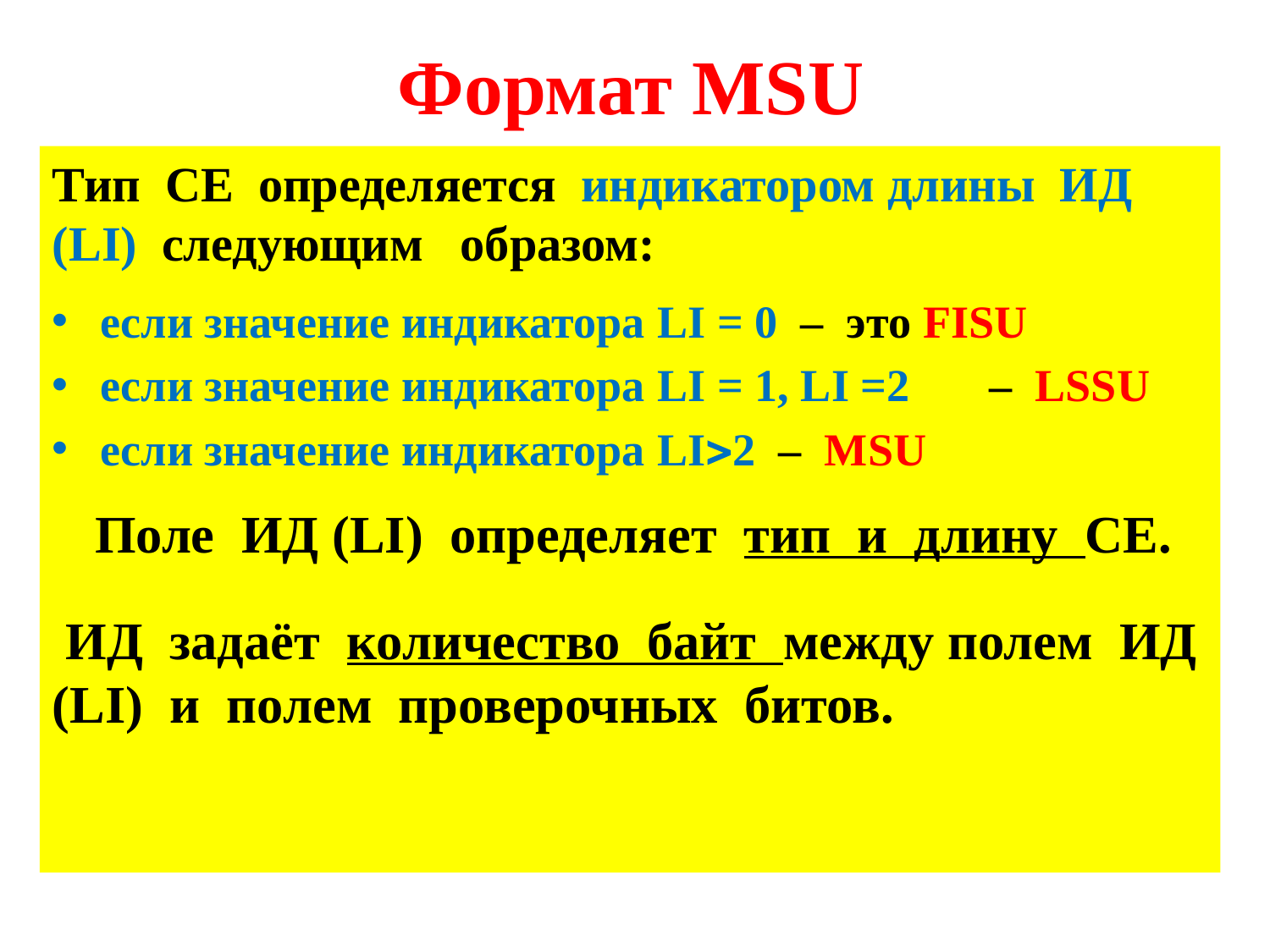

# Формат MSU
Тип  СЕ  определяется  индикатором длины  ИД (LI)  следующим   образом:
если значение индикатора LI = 0  –  это FISU
если значение индикатора LI = 1, LI =2	–  LSSU
если значение индикатора LI>2  –  MSU
   Поле  ИД (LI)  определяет  тип  и  длину  СЕ.
 ИД  задаёт  количество  байт  между полем  ИД (LI)  и  полем  проверочных  битов.